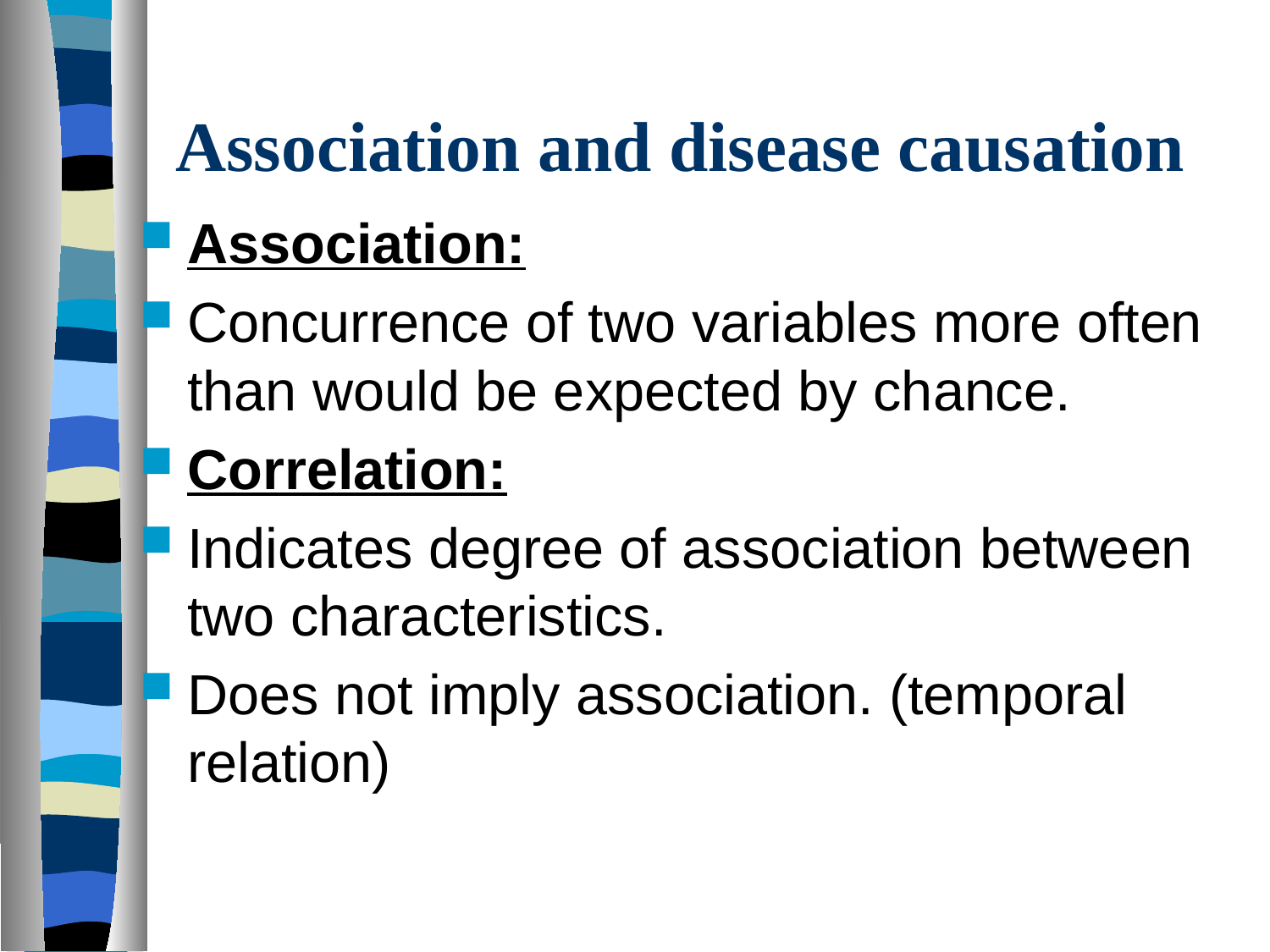

# Association and disease causation
Association:
Concurrence of two variables more often than would be expected by chance.
Correlation:
Indicates degree of association between two characteristics.
Does not imply association. (temporal relation)